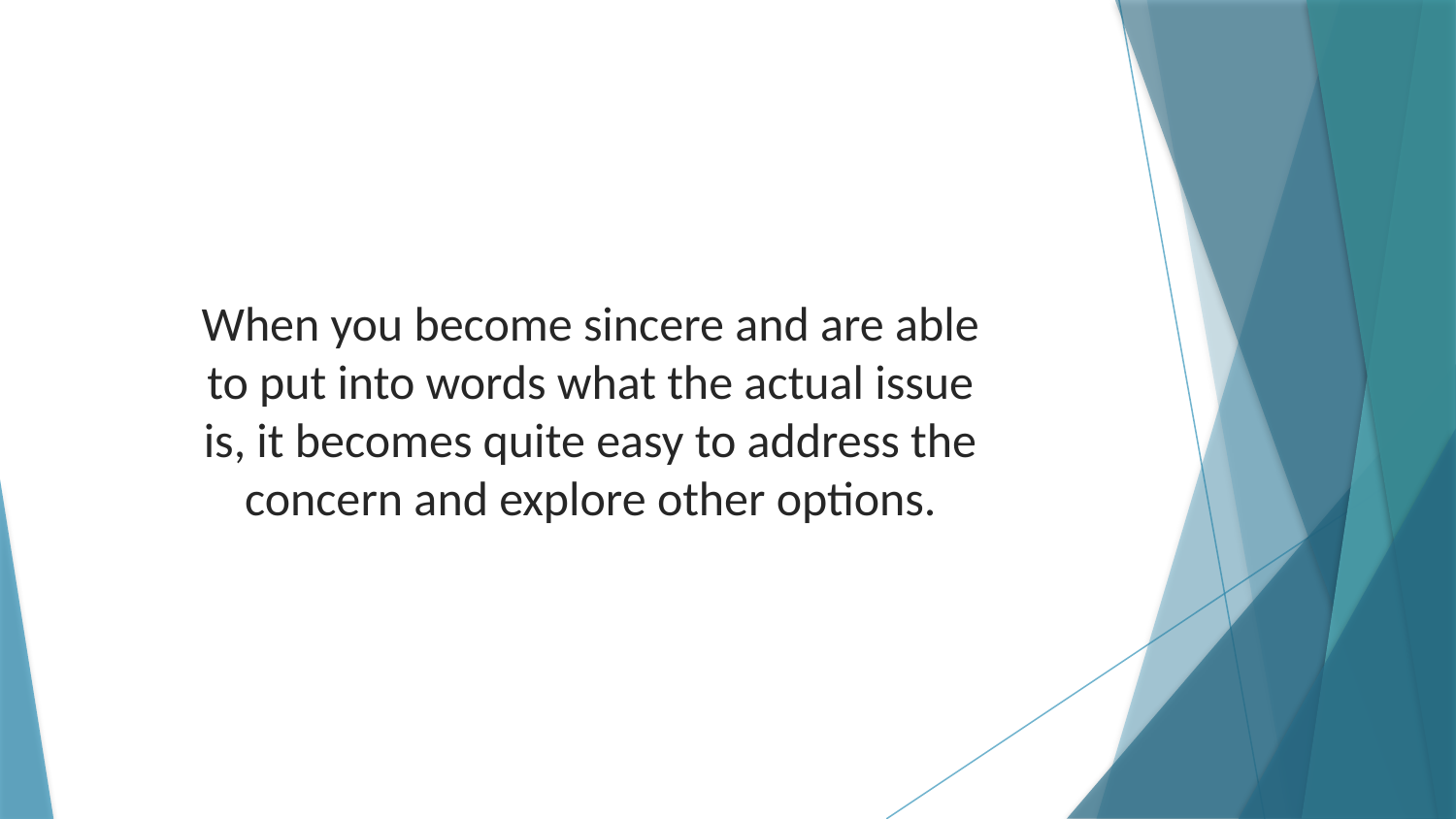

When you become sincere and are able to put into words what the actual issue is, it becomes quite easy to address the concern and explore other options.